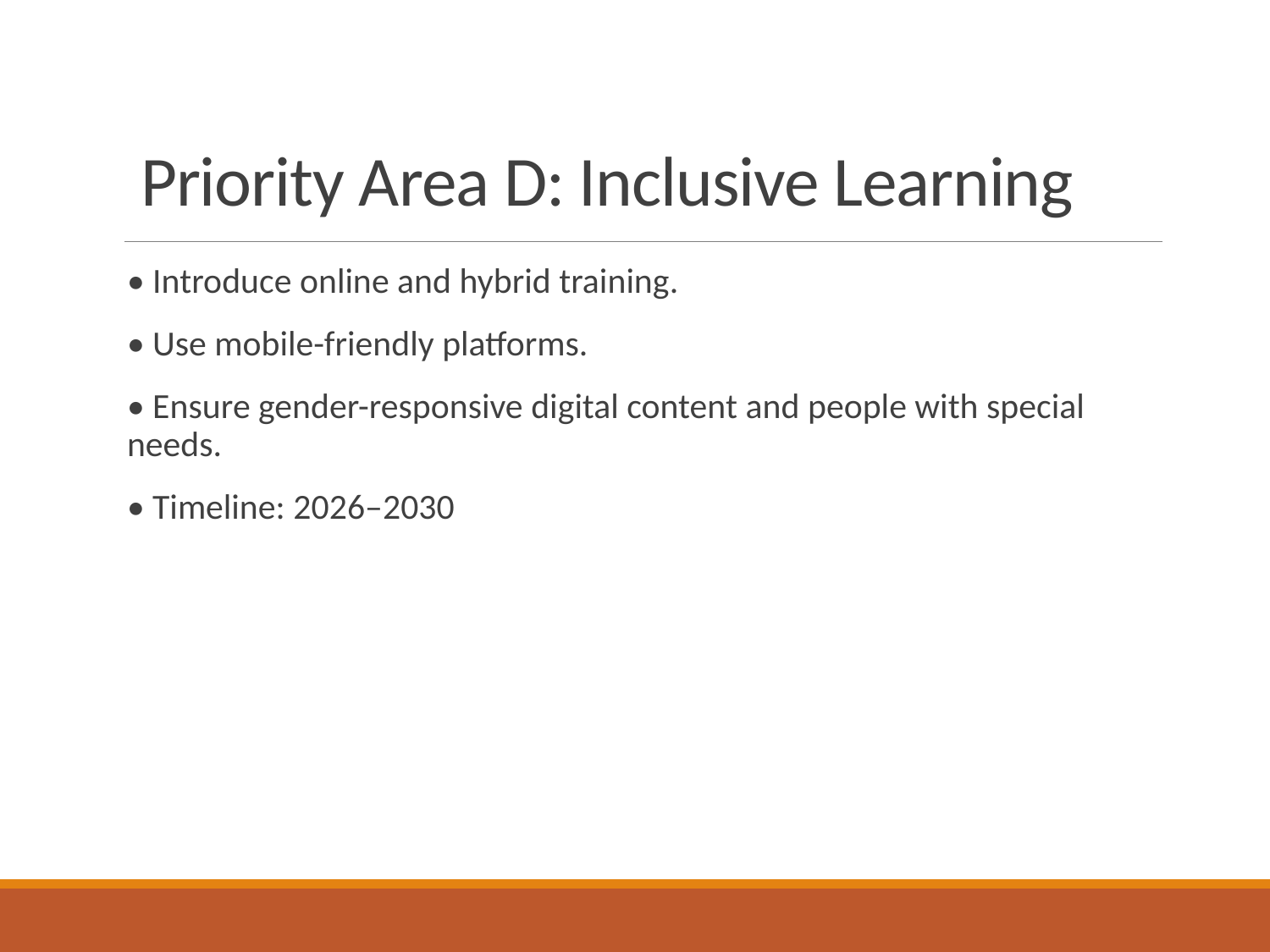

# Priority Area D: Inclusive Learning
• Introduce online and hybrid training.
• Use mobile-friendly platforms.
• Ensure gender-responsive digital content and people with special needs.
• Timeline: 2026–2030